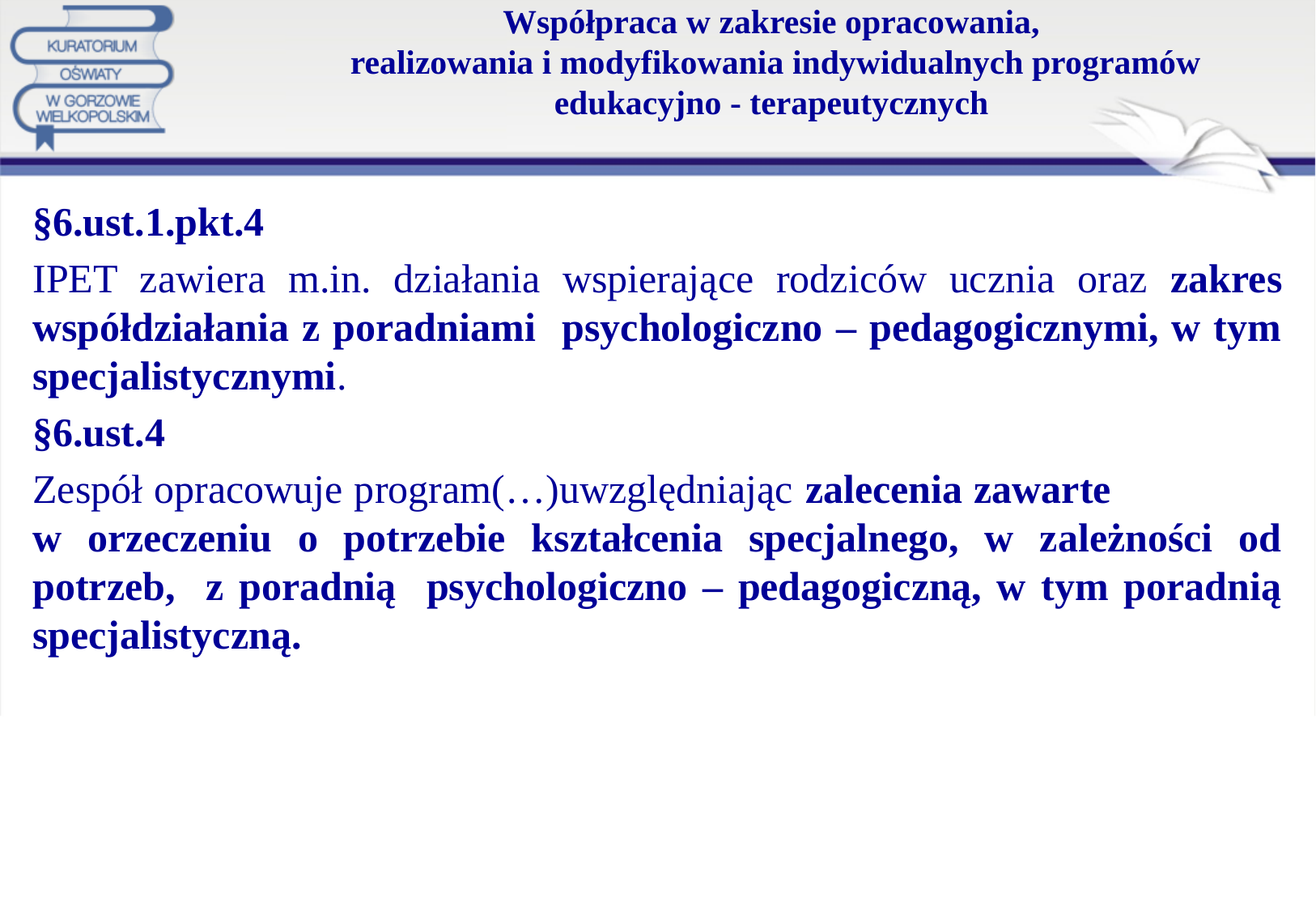

# Współpraca w zakresie opracowania, realizowania i modyfikowania indywidualnych programów edukacyjno - terapeutycznych
§6.ust.1.pkt.4
IPET zawiera m.in. działania wspierające rodziców ucznia oraz zakres współdziałania z poradniami  psychologiczno – pedagogicznymi, w tym specjalistycznymi.
§6.ust.4
Zespół opracowuje program(…)uwzględniając zalecenia zawarte                w orzeczeniu o potrzebie kształcenia specjalnego, w zależności od potrzeb,  z poradnią  psychologiczno – pedagogiczną, w tym poradnią specjalistyczną.